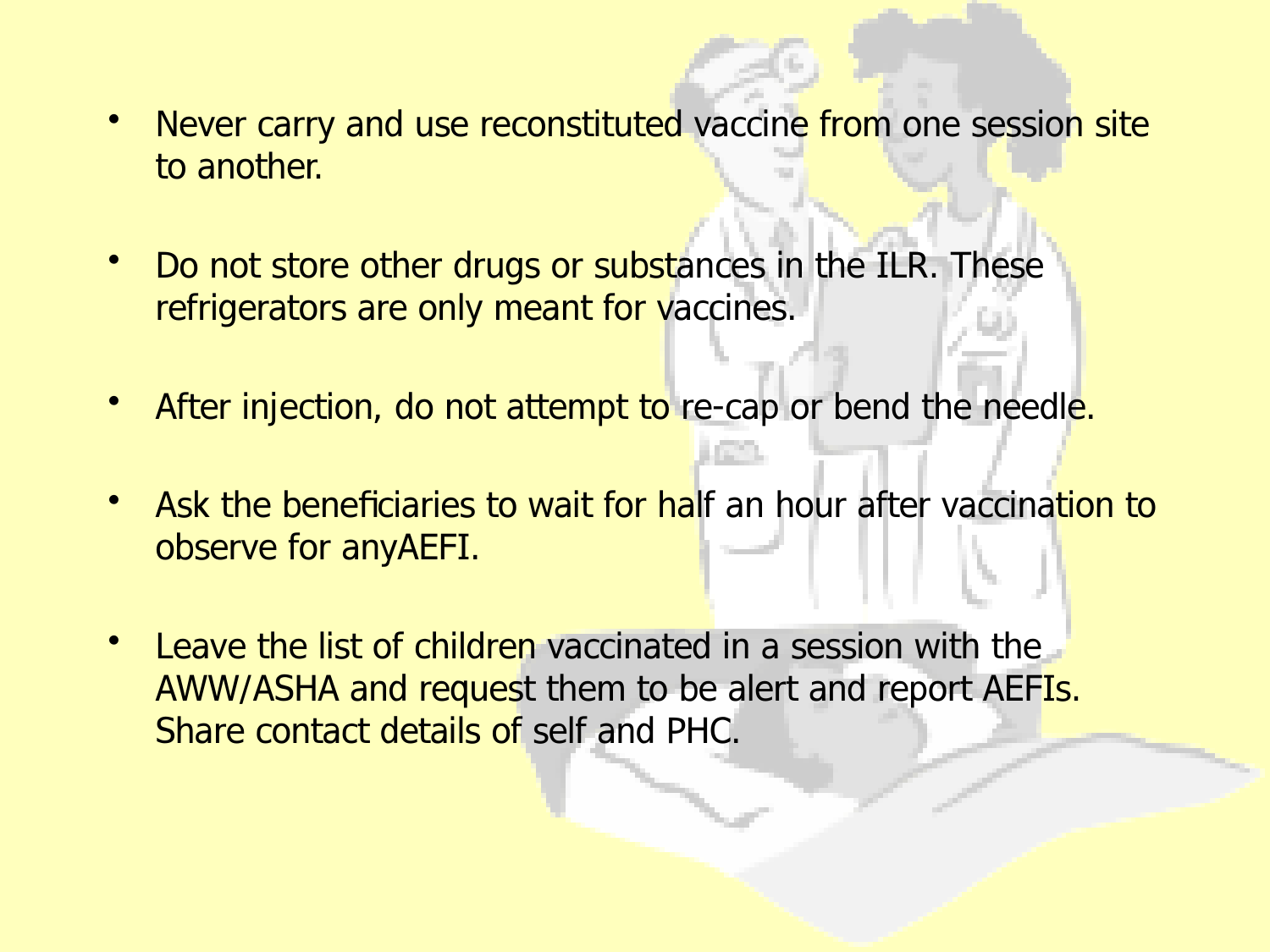

Never carry and use reconstituted vaccine from one session site to another.

Do not store other drugs or substances in the ILR. These refrigerators are only meant for vaccines.

After injection, do not attempt to re-cap or bend the needle.

Ask the beneficiaries to wait for half an hour after vaccination to observe for anyAEFI.

Leave the list of children vaccinated in a session with the AWW/ASHA and request them to be alert and report AEFIs. Share contact details of self and PHC.